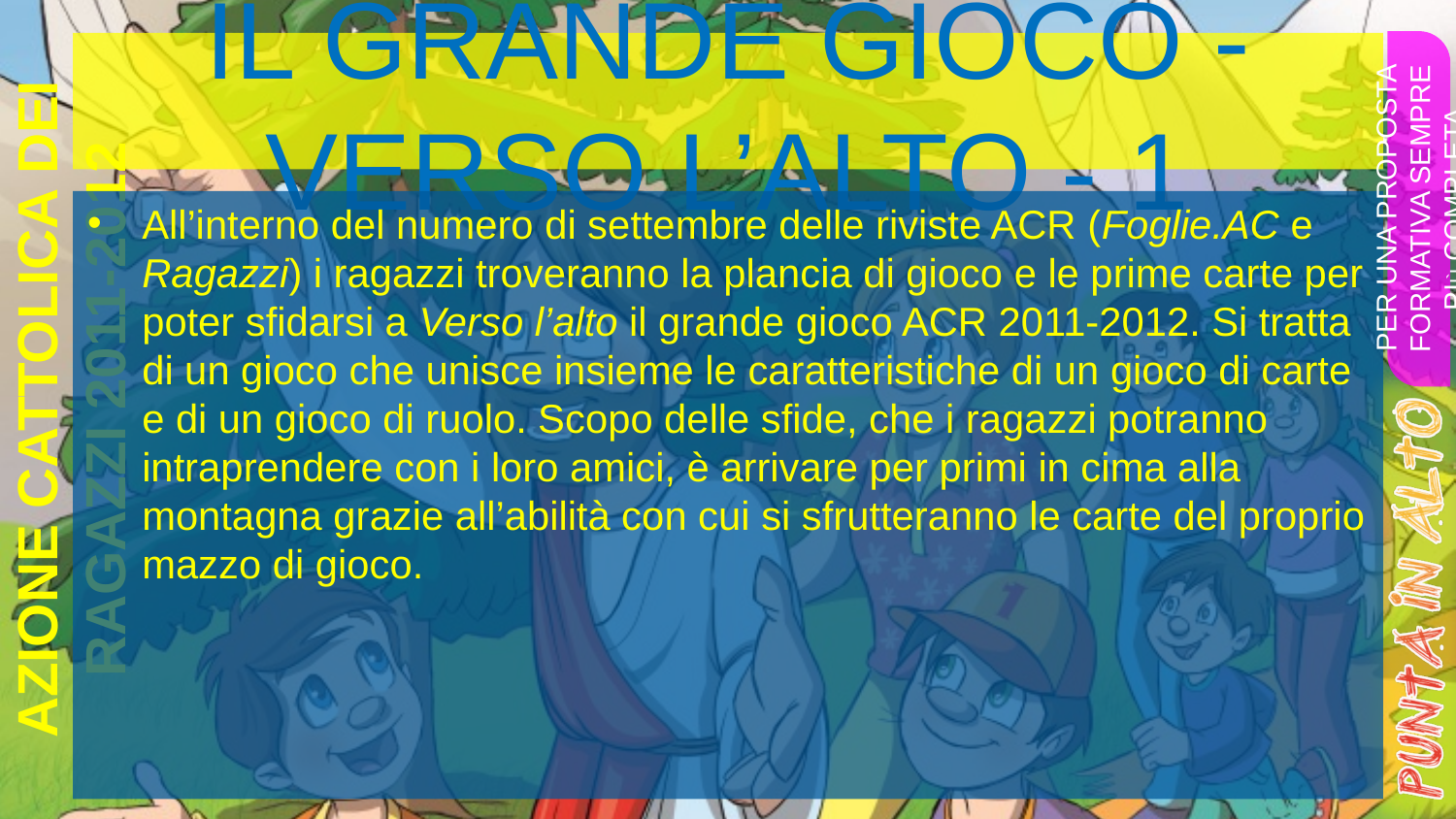

# IL GRANDE GIOCO - VERSO L’ALTO - 1
PER UNA PROPOSTA FORMATIVA SEMPRE PIÙ COMPLETA
All’interno del numero di settembre delle riviste ACR (Foglie.AC e Ragazzi) i ragazzi troveranno la plancia di gioco e le prime carte per poter sfidarsi a Verso l’alto il grande gioco ACR 2011-2012. Si tratta di un gioco che unisce insieme le caratteristiche di un gioco di carte e di un gioco di ruolo. Scopo delle sfide, che i ragazzi potranno intraprendere con i loro amici, è arrivare per primi in cima alla montagna grazie all’abilità con cui si sfrutteranno le carte del proprio mazzo di gioco.